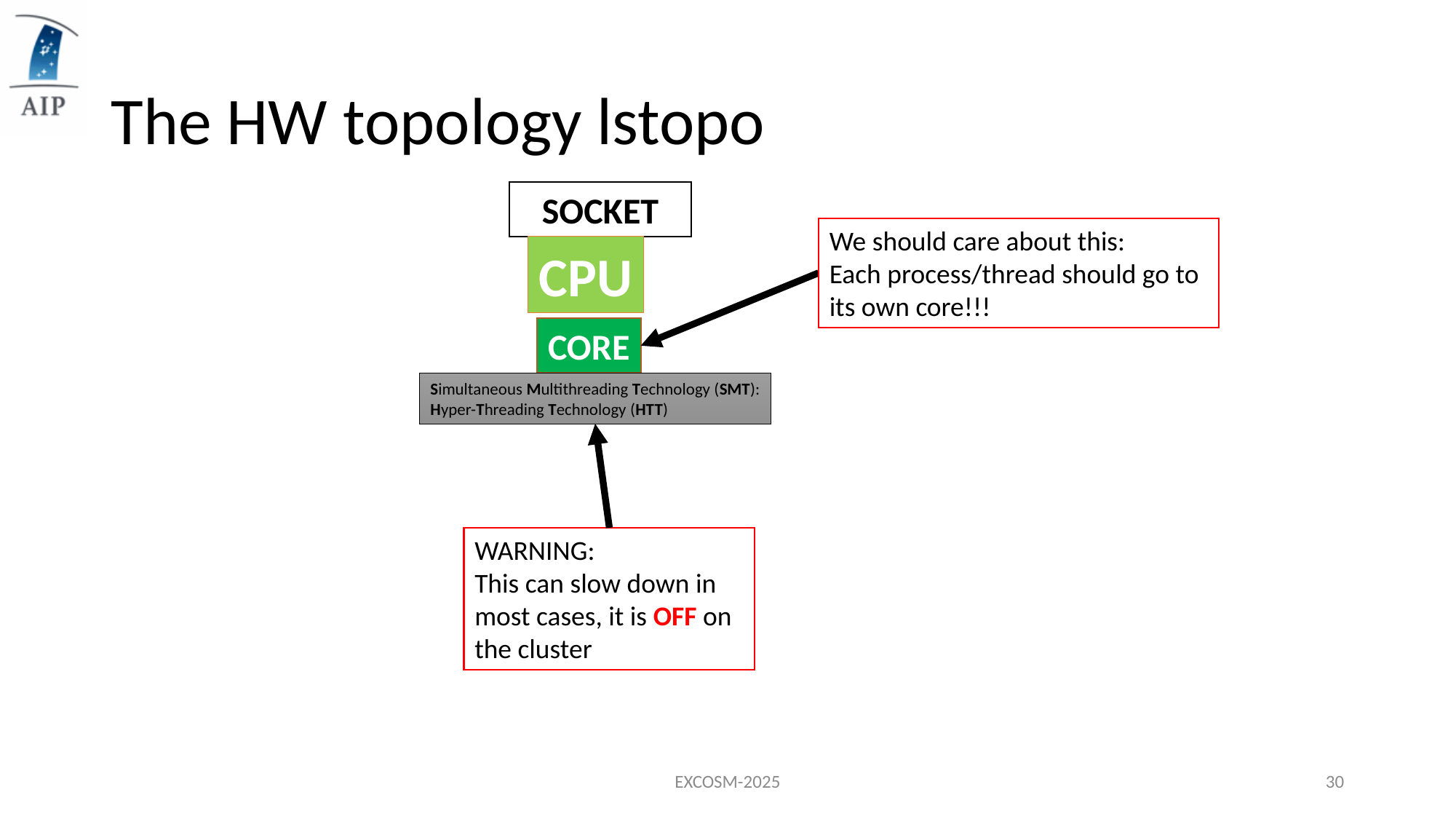

# The HW topology lstopo
SOCKET
We should care about this:
Each process/thread should go to its own core!!!
CPU
CORE
Simultaneous Multithreading Technology (SMT):
Hyper-Threading Technology (HTT)
WARNING:
This can slow down in most cases, it is OFF on the cluster
EXCOSM-2025
30